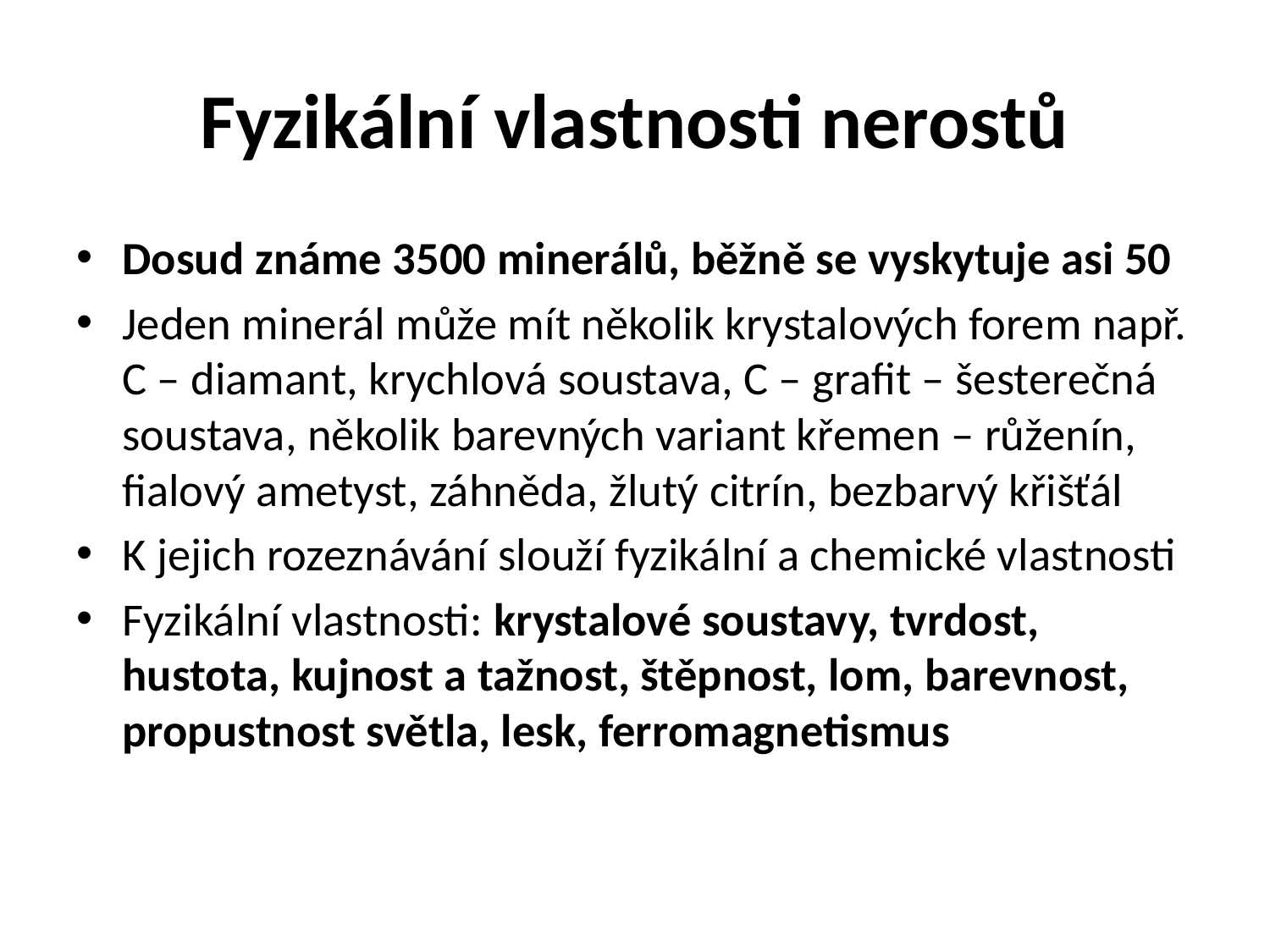

# Fyzikální vlastnosti nerostů
Dosud známe 3500 minerálů, běžně se vyskytuje asi 50
Jeden minerál může mít několik krystalových forem např. C – diamant, krychlová soustava, C – grafit – šesterečná soustava, několik barevných variant křemen – růženín, fialový ametyst, záhněda, žlutý citrín, bezbarvý křišťál
K jejich rozeznávání slouží fyzikální a chemické vlastnosti
Fyzikální vlastnosti: krystalové soustavy, tvrdost, hustota, kujnost a tažnost, štěpnost, lom, barevnost, propustnost světla, lesk, ferromagnetismus